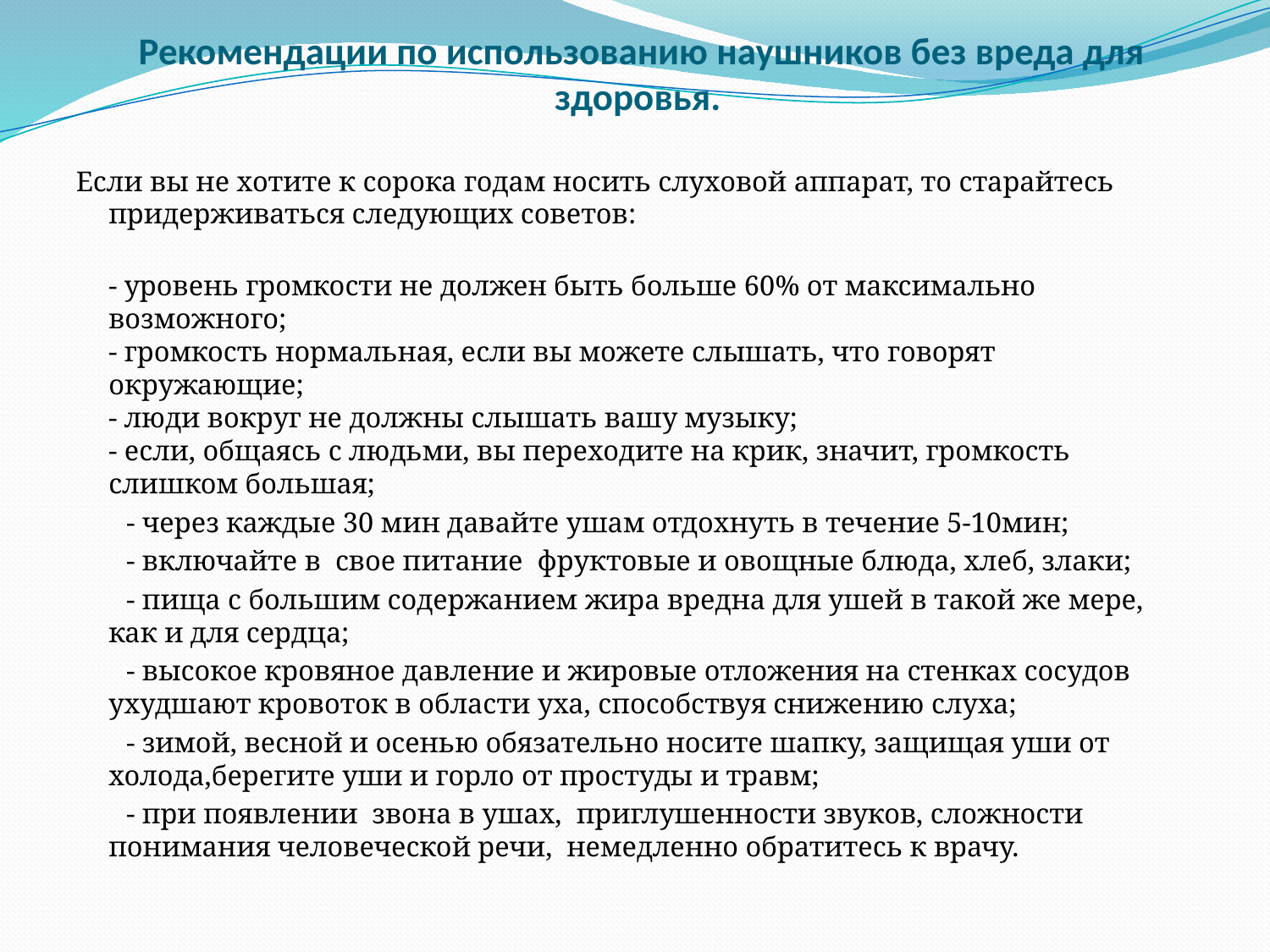

# Рекомендации по использованию наушников без вреда для здоровья.

Если вы не хотите к сорока годам носить слуховой аппарат, то старайтесь придерживаться следующих советов:
- уровень громкости не должен быть больше 60% от максимально возможного;
- громкость нормальная, если вы можете слышать, что говорят окружающие;
- люди вокруг не должны слышать вашу музыку;
- если, общаясь с людьми, вы переходите на крик, значит, громкость слишком большая;
       - через каждые 30 мин давайте ушам отдохнуть в течение 5-10мин;
       - включайте в  свое питание  фруктовые и овощные блюда, хлеб, злаки;
       - пища с большим содержанием жира вредна для ушей в такой же мере, как и для сердца;
       - высокое кровяное давление и жировые отложения на стенках сосудов ухудшают кровоток в области уха, способствуя снижению слуха;
       - зимой, весной и осенью обязательно носите шапку, защищая уши от холода,берегите уши и горло от простуды и травм;
       - при появлении  звона в ушах,  приглушенности звуков, сложности понимания человеческой речи,  немедленно обратитесь к врачу.